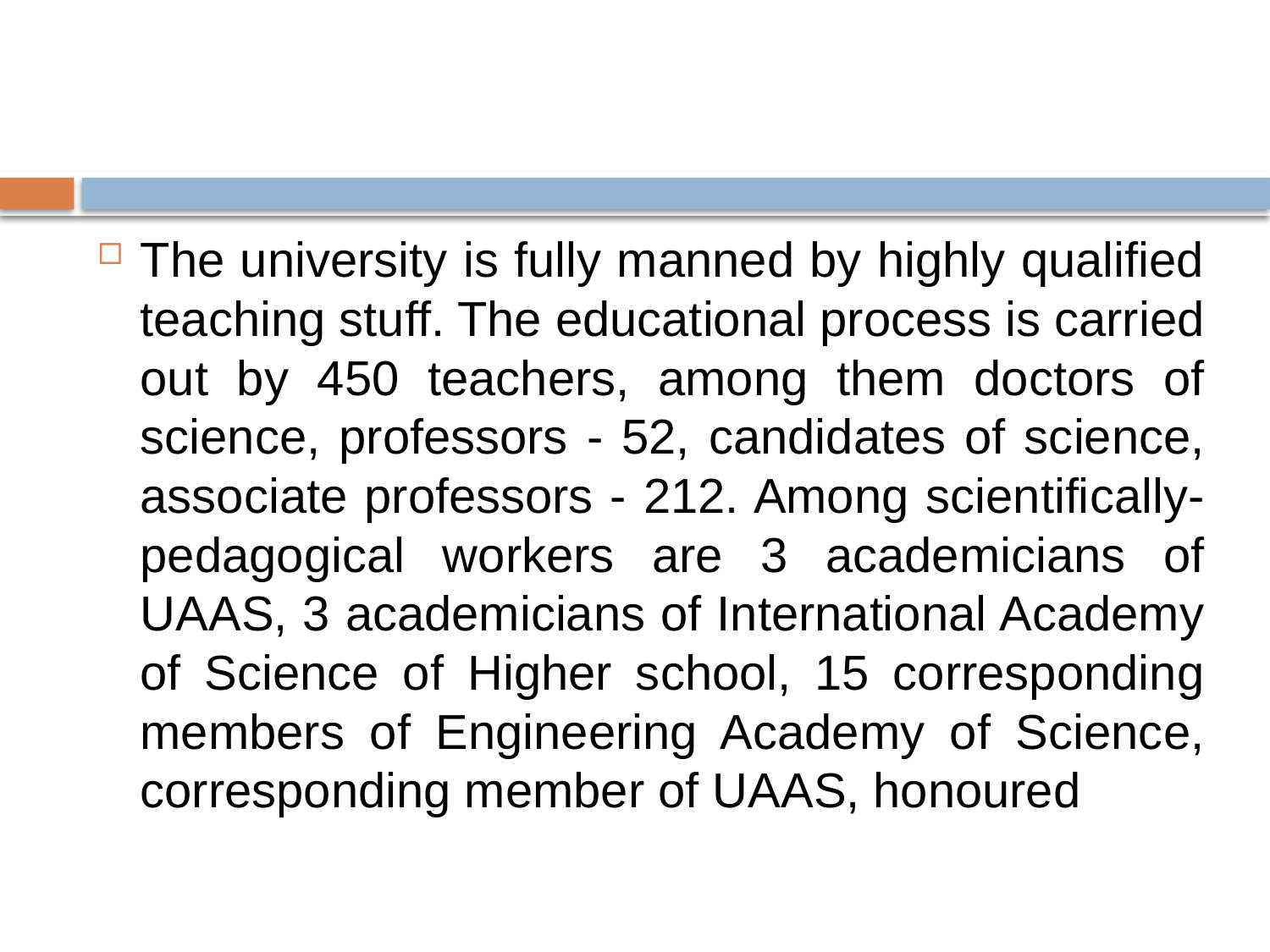

#
The university is fully manned by highly qualified teaching stuff. The educational process is carried out by 450 teachers, among them doctors of science, professors - 52, candidates of science, associate professors - 212. Among scientifically-pedagogical workers are 3 academicians of UAAS, 3 academicians of International Academy of Science of Higher school, 15 corresponding members of Engineering Academy of Science, corresponding member of UAAS, honoured